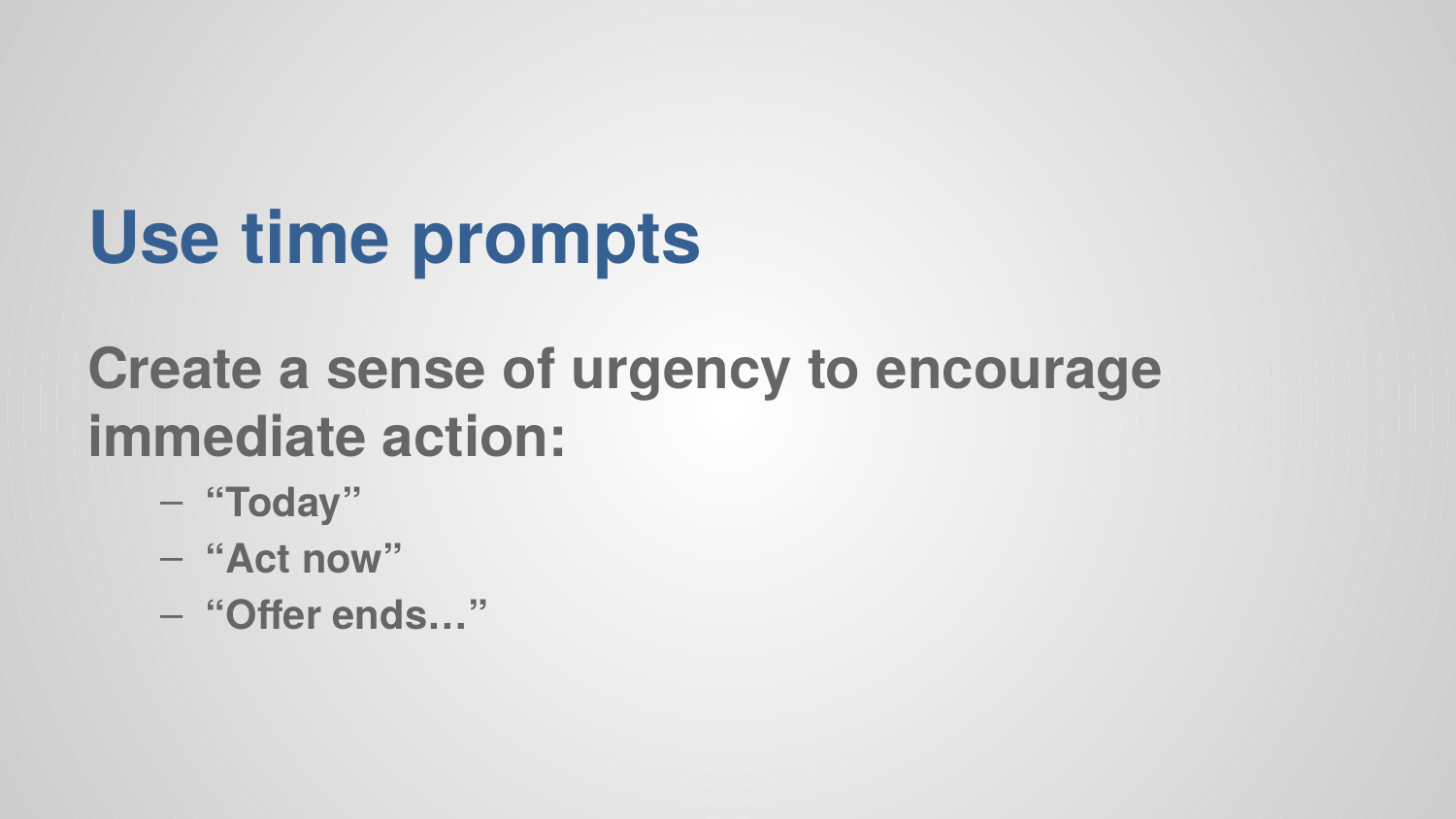

# Use time prompts
Create a sense of urgency to encourage immediate action:
“Today”
“Act now”
“Offer ends…”